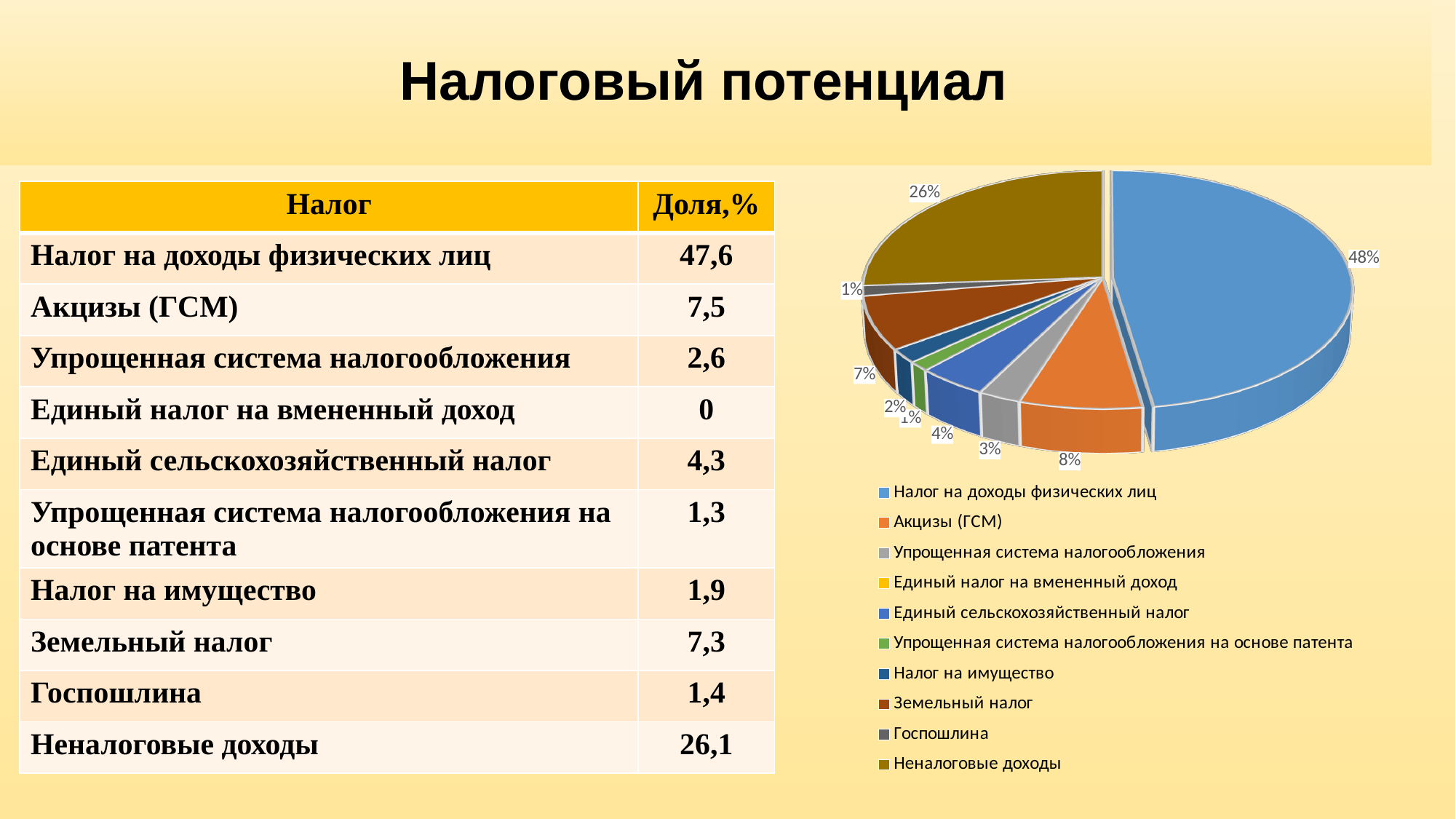

# Налоговый потенциал

[unsupported chart]

| Налог | Доля,% |
| --- | --- |
| Налог на доходы физических лиц | 47,6 |
| Акцизы (ГСМ) | 7,5 |
| Упрощенная система налогообложения | 2,6 |
| Единый налог на вмененный доход | 0 |
| Единый сельскохозяйственный налог | 4,3 |
| Упрощенная система налогообложения на основе патента | 1,3 |
| Налог на имущество | 1,9 |
| Земельный налог | 7,3 |
| Госпошлина | 1,4 |
| Неналоговые доходы | 26,1 |